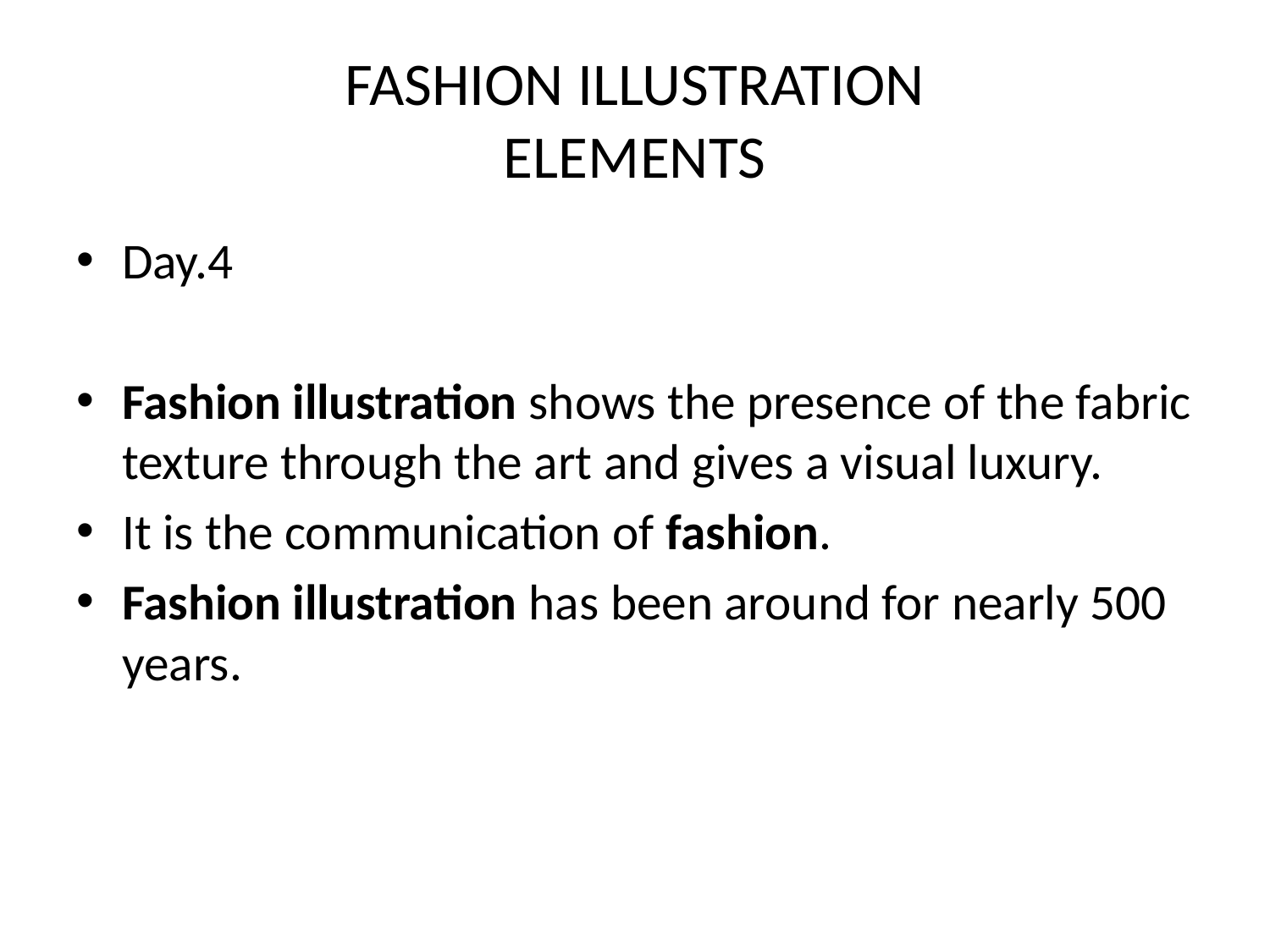

# FASHION ILLUSTRATION ELEMENTS
Day.4

Fashion illustration shows the presence of the fabric texture through the art and gives a visual luxury.
It is the communication of fashion.
Fashion illustration has been around for nearly 500 years.